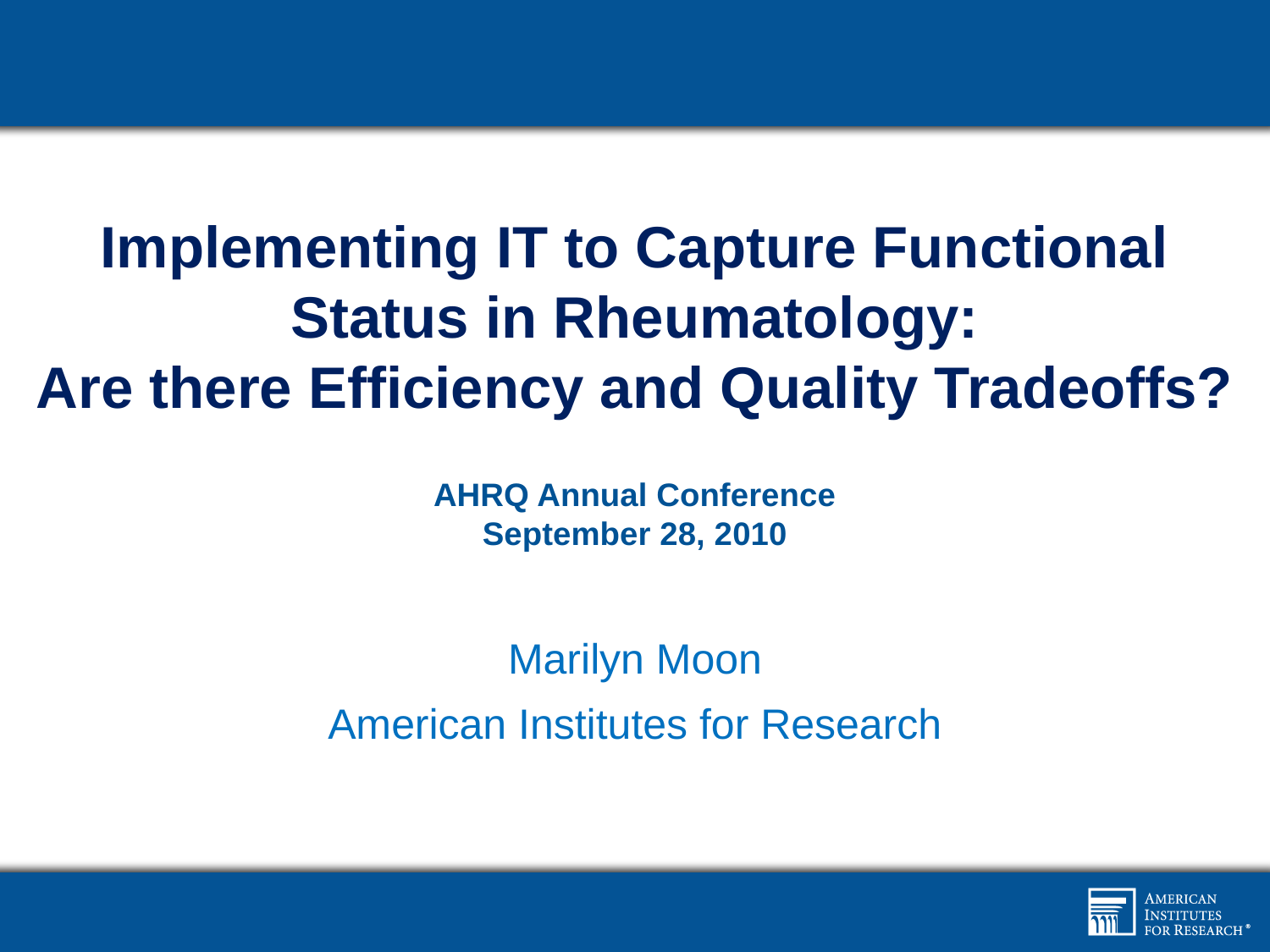

# Implementing IT to Capture Functional Status in Rheumatology: Are there Efficiency and Quality Tradeoffs? AHRQ Annual Conference September 28, 2010

Marilyn Moon
American Institutes for Research